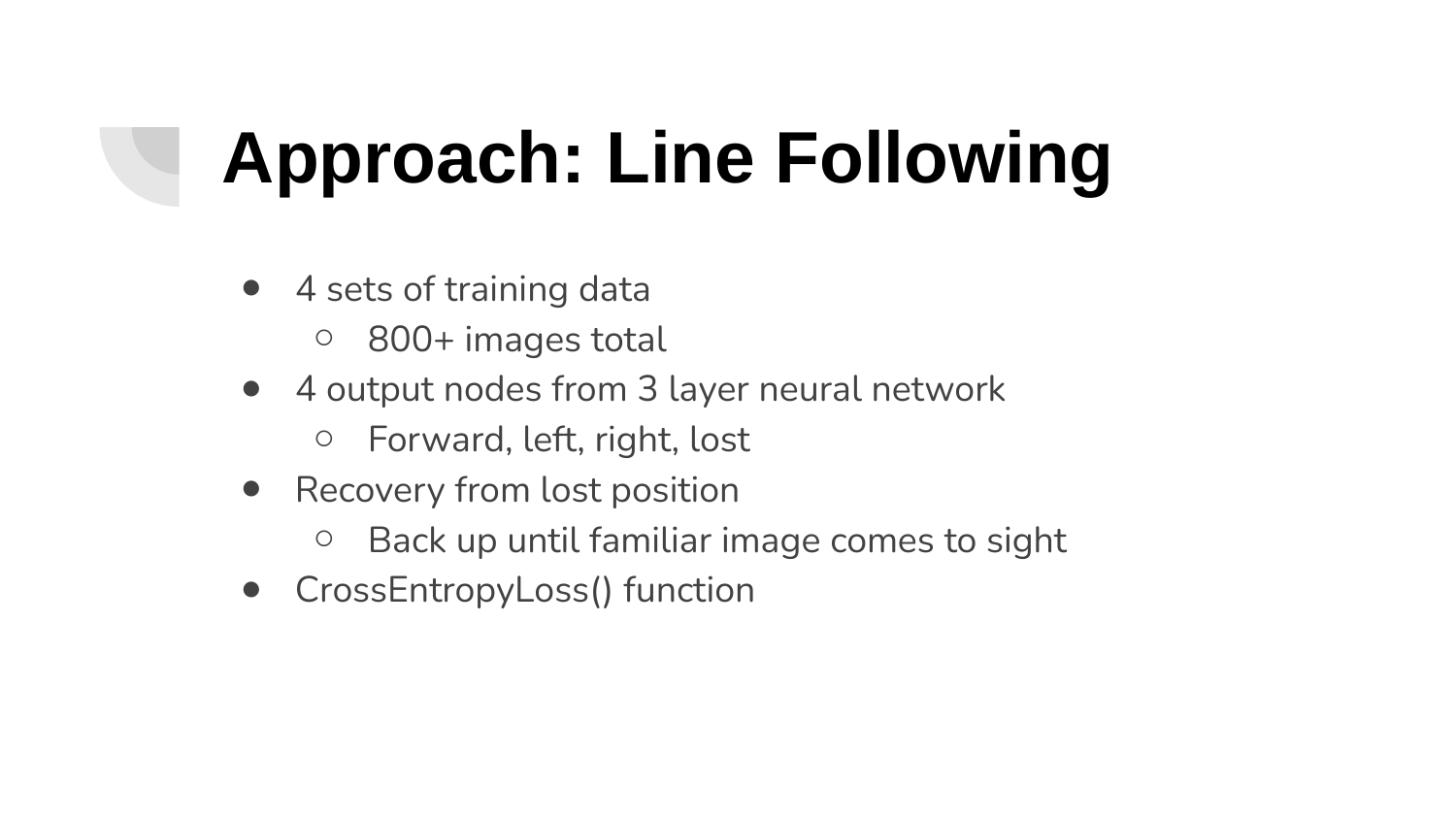

# Approach: Line Following

4 sets of training data
800+ images total
4 output nodes from 3 layer neural network
Forward, left, right, lost
Recovery from lost position
Back up until familiar image comes to sight
CrossEntropyLoss() function